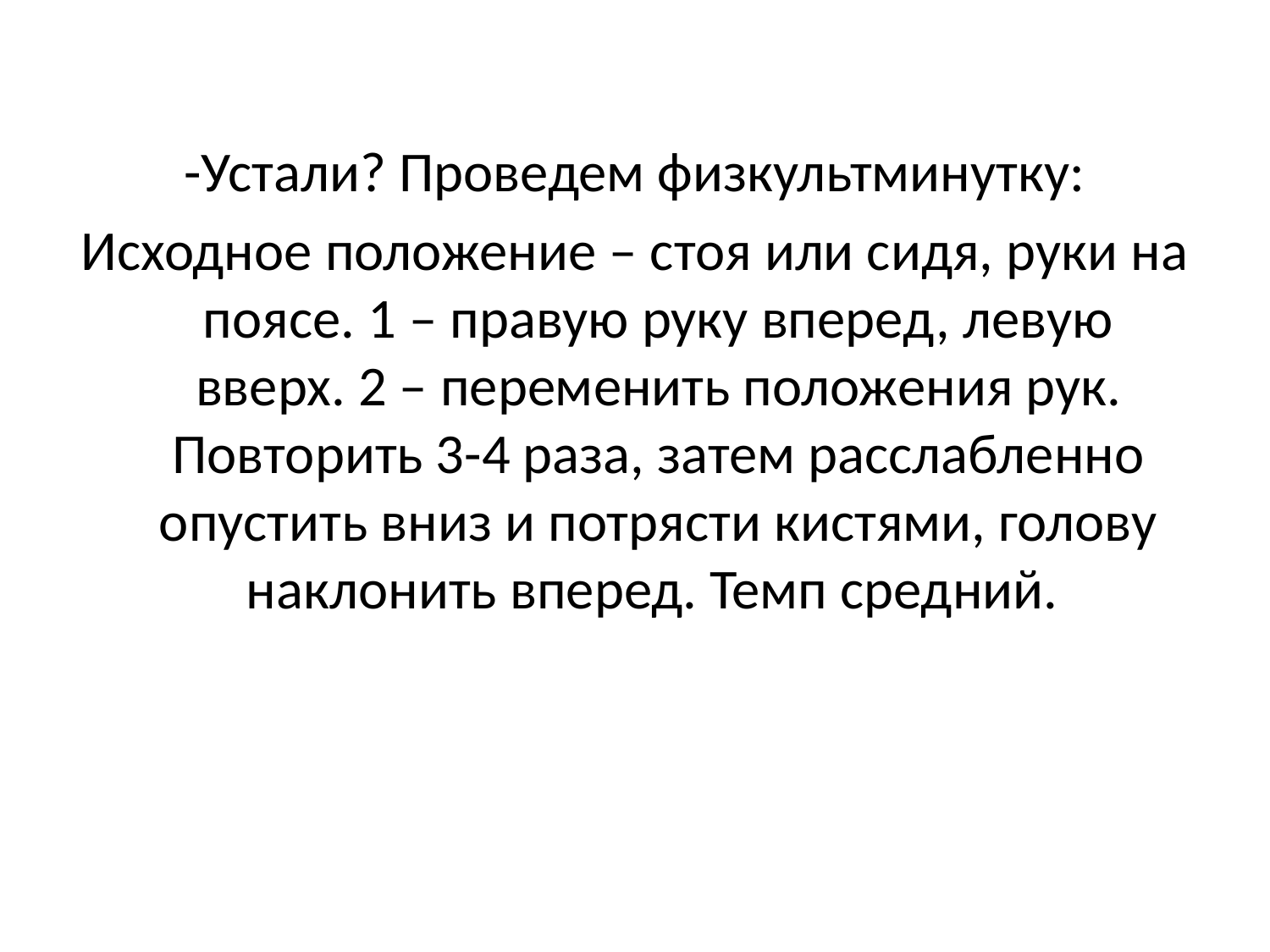

-Устали? Проведем физкультминутку:
Исходное положение – стоя или сидя, руки на поясе. 1 – правую руку вперед, левую вверх. 2 – переменить положения рук. Повторить 3-4 раза, затем расслабленно опустить вниз и потрясти кистями, голову наклонить вперед. Темп средний.